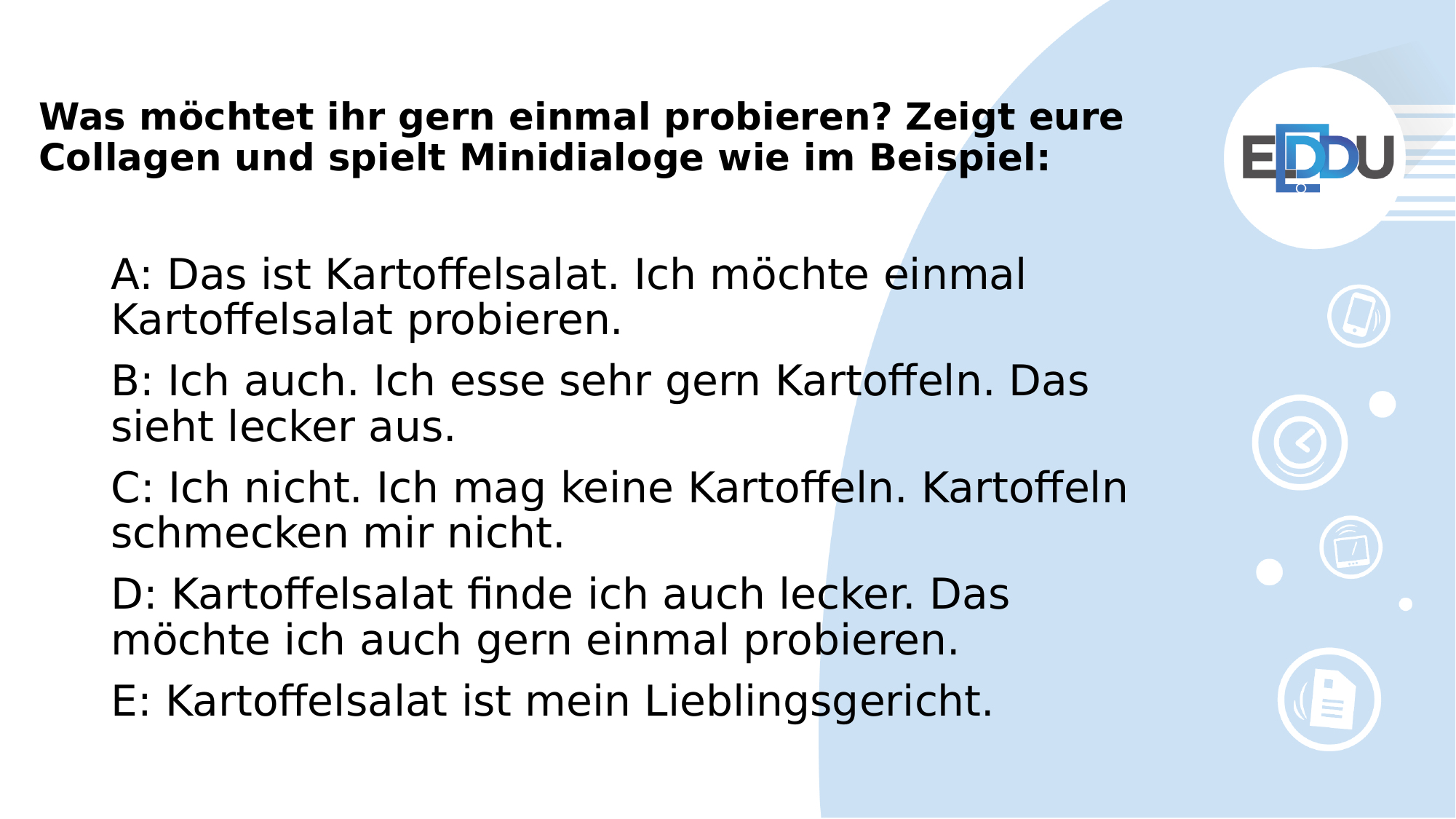

# Was möchtet ihr gern einmal probieren? Zeigt eure Collagen und spielt Minidialoge wie im Beispiel:
A: Das ist Kartoffelsalat. Ich möchte einmal Kartoffelsalat probieren.
B: Ich auch. Ich esse sehr gern Kartoffeln. Das sieht lecker aus.
C: Ich nicht. Ich mag keine Kartoffeln. Kartoffeln schmecken mir nicht.
D: Kartoffelsalat finde ich auch lecker. Das möchte ich auch gern einmal probieren.
E: Kartoffelsalat ist mein Lieblingsgericht.